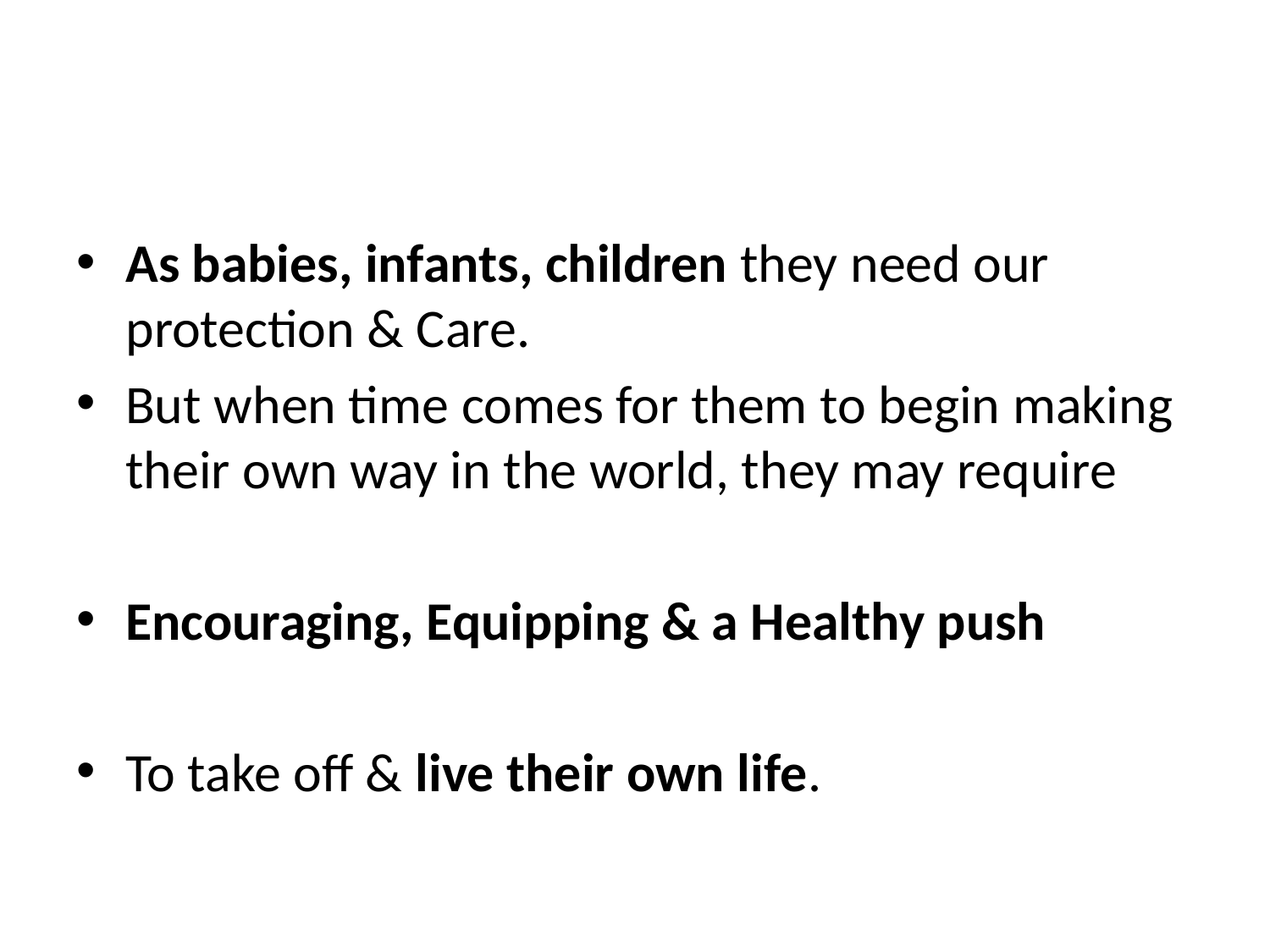

#
As babies, infants, children they need our protection & Care.
But when time comes for them to begin making their own way in the world, they may require

Encouraging, Equipping & a Healthy push

To take off & live their own life.